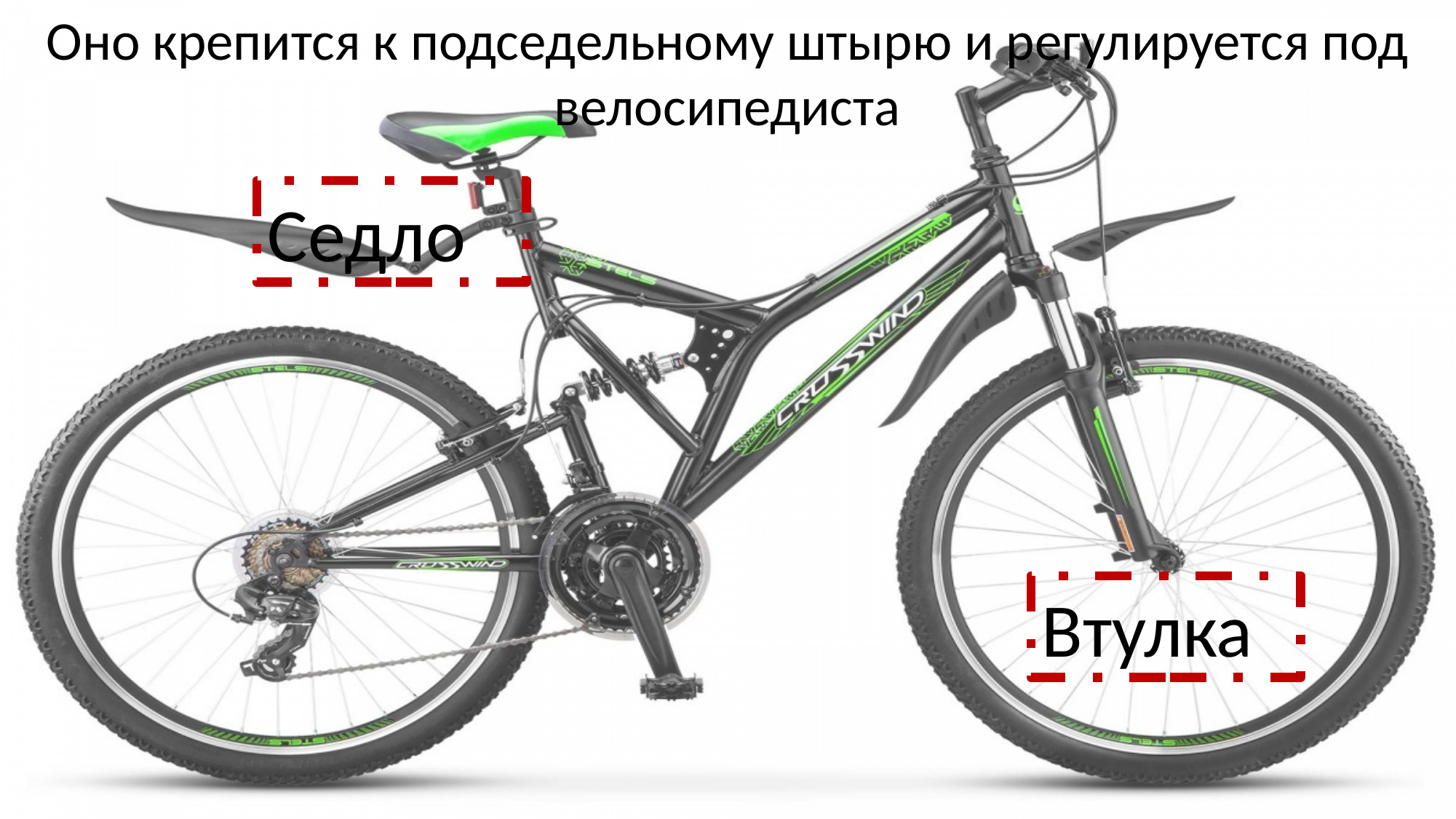

Оно крепится к подседельному штырю и регулируется под велосипедиста
Седло
Втулка